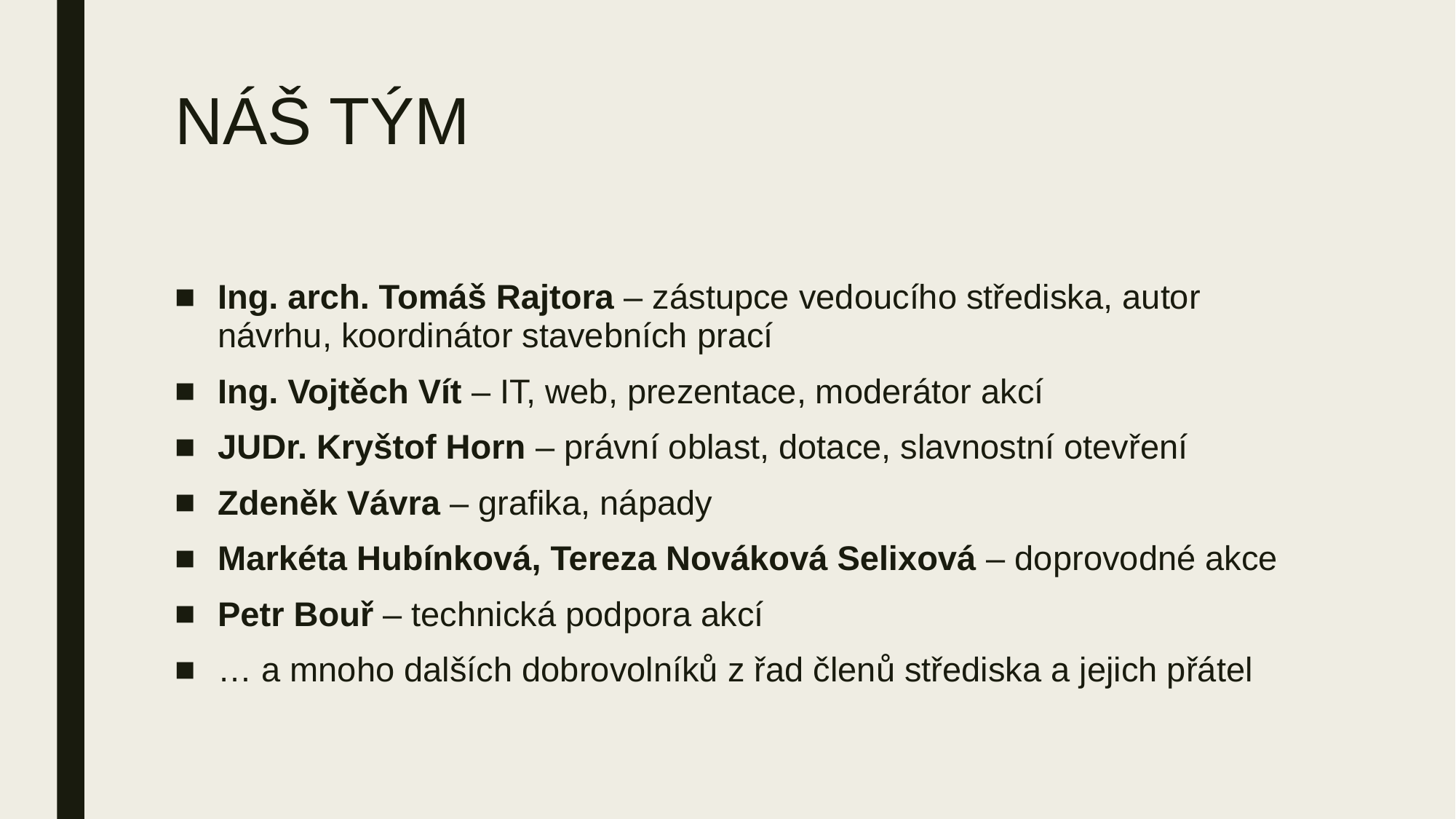

# NÁŠ TÝM
Ing. arch. Tomáš Rajtora – zástupce vedoucího střediska, autor návrhu, koordinátor stavebních prací
Ing. Vojtěch Vít – IT, web, prezentace, moderátor akcí
JUDr. Kryštof Horn – právní oblast, dotace, slavnostní otevření
Zdeněk Vávra – grafika, nápady
Markéta Hubínková, Tereza Nováková Selixová – doprovodné akce
Petr Bouř – technická podpora akcí
… a mnoho dalších dobrovolníků z řad členů střediska a jejich přátel